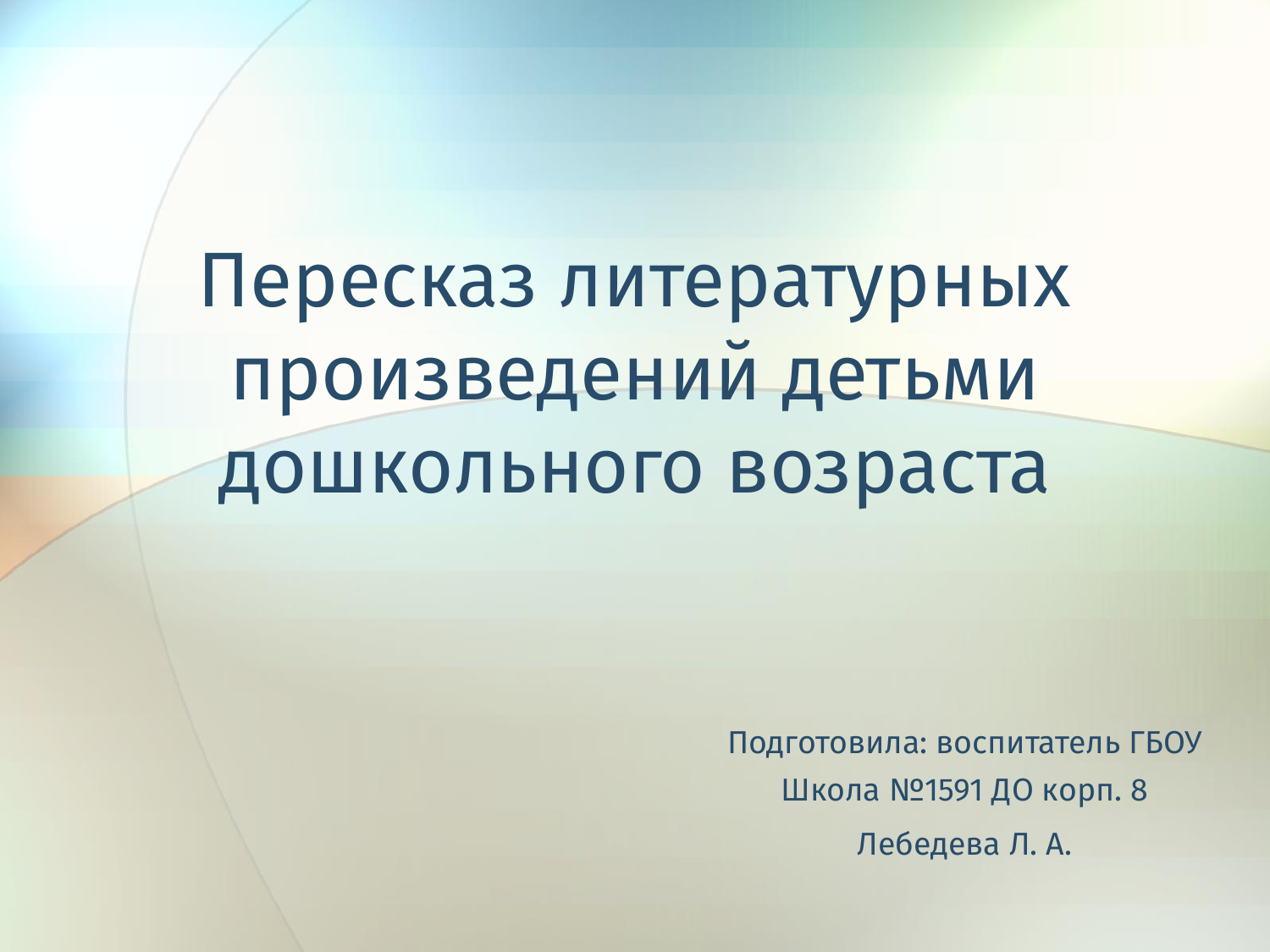

# Пересказ литературных произведений детьми дошкольного возраста
Подготовила: воспитатель ГБОУ Школа №1591 ДО корп. 8
Лебедева Л. А.